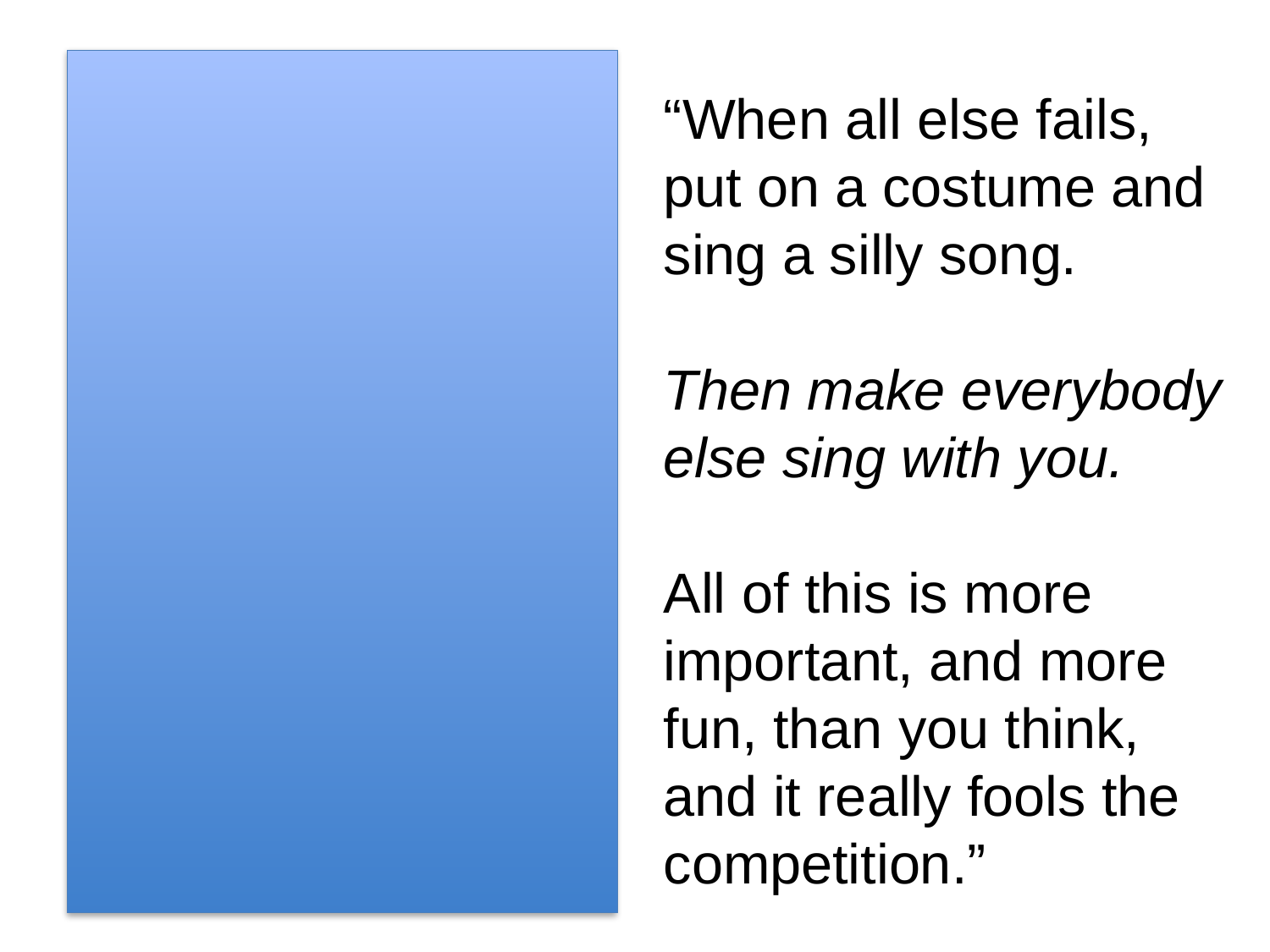

“When all else fails, put on a costume and sing a silly song.
Then make everybody else sing with you.

All of this is more important, and more fun, than you think, and it really fools the competition.”